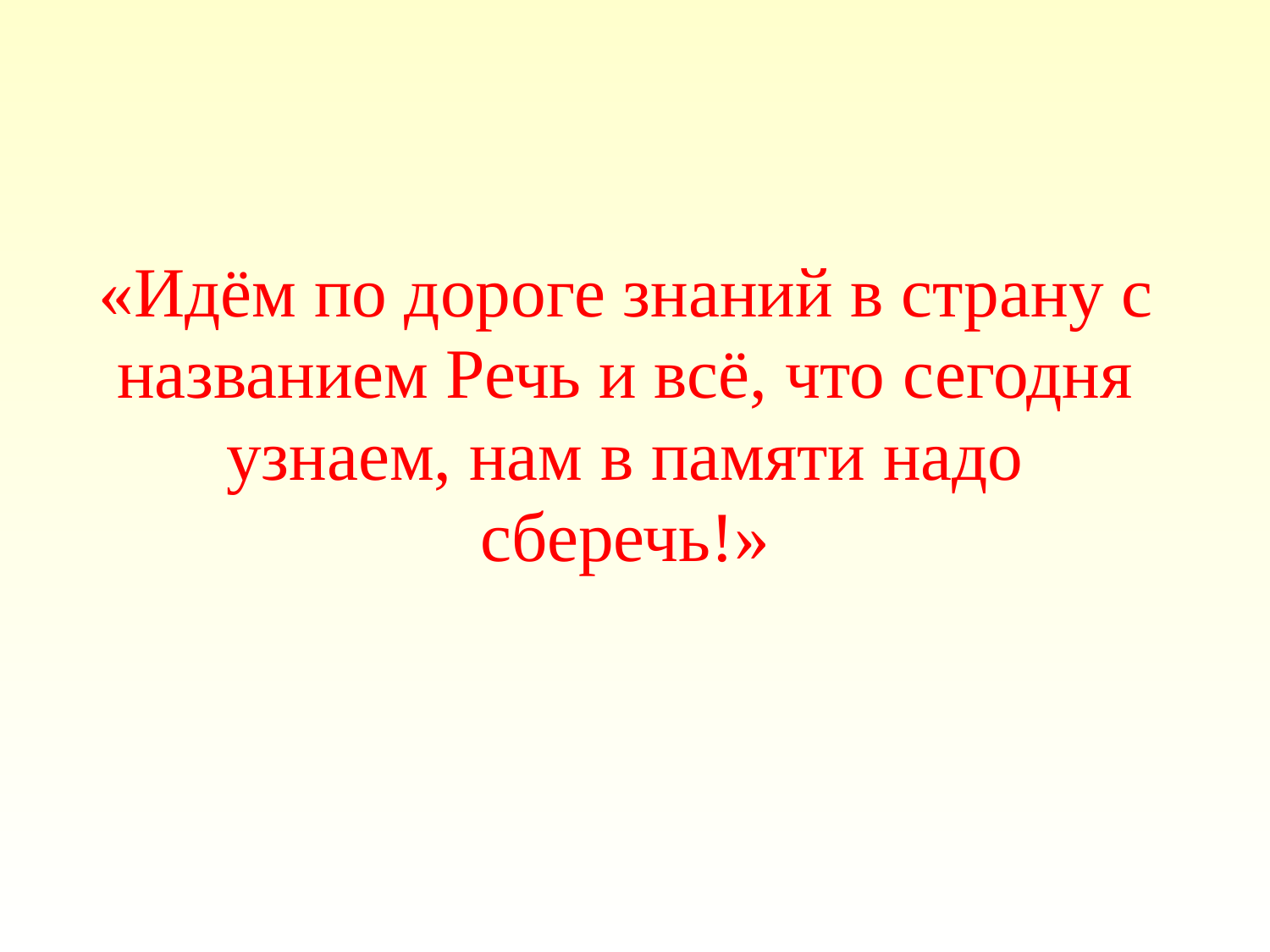

«Идём по дороге знаний в страну с
названием Речь и всё, что сегодня
 узнаем, нам в памяти надо
сберечь!»